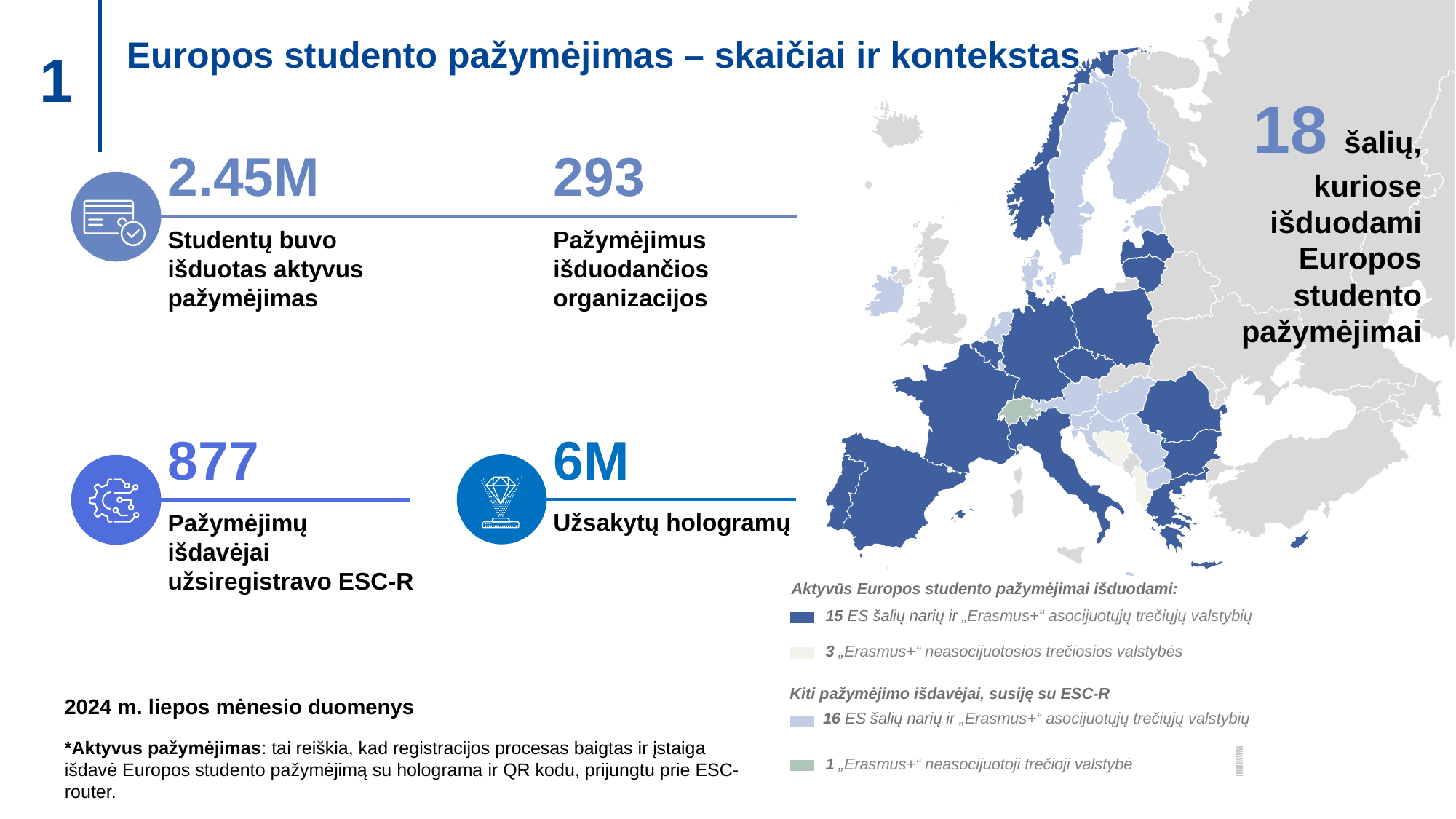

Max

Min

[0 to 100[

[100 to 200[

[200 to 300[

[300 to 400[

400+

400+

400+

400+

400+

400+
Europos studento pažymėjimas – skaičiai ir kontekstas
1
18 šalių, kuriose išduodami Europos studento pažymėjimai
2.45M
293

Max

Min
Studentų buvo išduotas aktyvus pažymėjimas
Pažymėjimus išduodančios organizacijos

[0 to 100[

[100 to 200[

[200 to 300[

[300 to 400[

400+

400+

400+

400+

400+

400+
877
6M

Užsakytų hologramų
Pažymėjimų išdavėjai užsiregistravo ESC-R
Aktyvūs Europos studento pažymėjimai išduodami:
15 ES šalių narių ir „Erasmus+“ asocijuotųjų trečiųjų valstybių

3 „Erasmus+“ neasocijuotosios trečiosios valstybės

Kiti pažymėjimo išdavėjai, susiję su ESC-R
2024 m. liepos mėnesio duomenys
16 ES šalių narių ir „Erasmus+“ asocijuotųjų trečiųjų valstybių

*Aktyvus pažymėjimas: tai reiškia, kad registracijos procesas baigtas ir įstaiga išdavė Europos studento pažymėjimą su holograma ir QR kodu, prijungtu prie ESC-router.
1 „Erasmus+“ neasocijuotoji trečioji valstybė